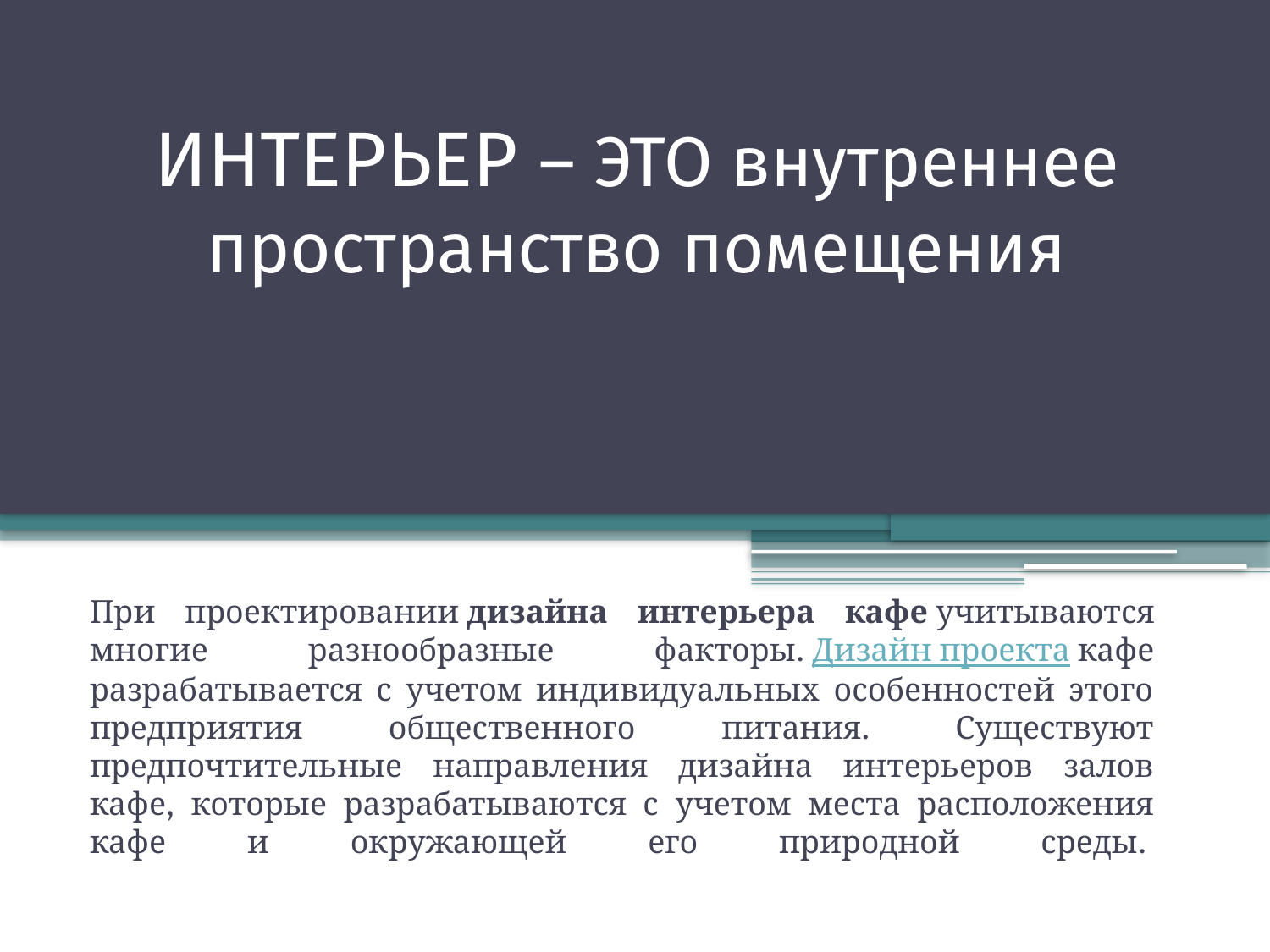

# ИНТЕРЬЕР – ЭТО внутреннее пространство помещения
При проектировании дизайна интерьера кафе учитываются многие разнообразные факторы. Дизайн проекта кафе разрабатывается с учетом индивидуальных особенностей этого предприятия общественного питания. Существуют предпочтительные направления дизайна интерьеров залов кафе, которые разрабатываются с учетом места расположения кафе и окружающей его природной среды.